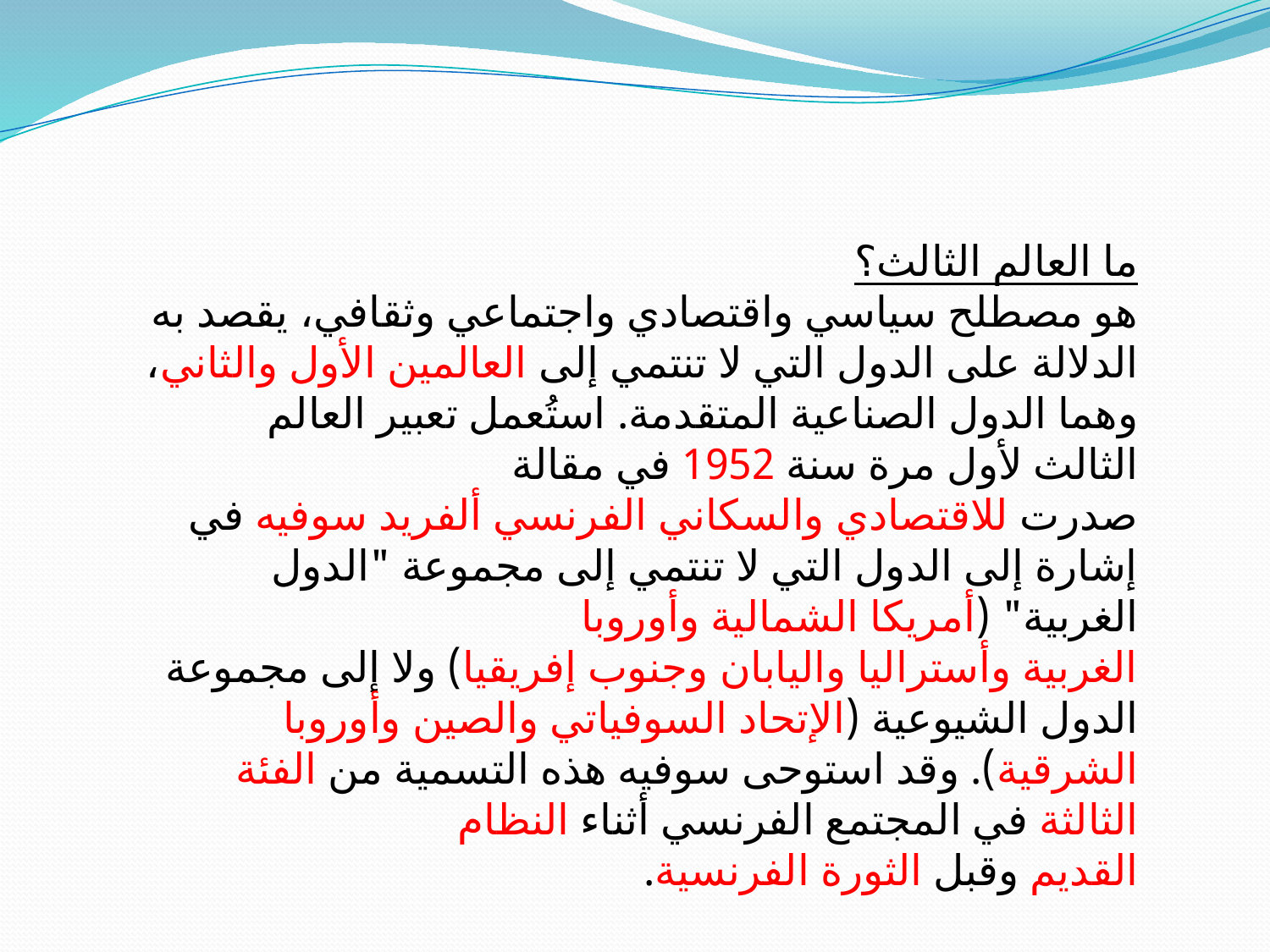

ما العالم الثالث؟
هو مصطلح سياسي واقتصادي واجتماعي وثقافي، يقصد به الدلالة على الدول التي لا تنتمي إلى العالمين الأول والثاني، وهما الدول الصناعية المتقدمة. استُعمل تعبير العالم الثالث لأول مرة سنة 1952 في مقالة صدرت للاقتصادي والسكاني الفرنسي ألفريد سوفيه في إشارة إلى الدول التي لا تنتمي إلى مجموعة "الدول الغربية" (أمريكا الشمالية وأوروبا الغربية وأستراليا واليابان وجنوب إفريقيا) ولا إلى مجموعة الدول الشيوعية (الإتحاد السوفياتي والصين وأوروبا الشرقية). وقد استوحى سوفيه هذه التسمية من الفئة الثالثة في المجتمع الفرنسي أثناء النظام القديم وقبل الثورة الفرنسية.